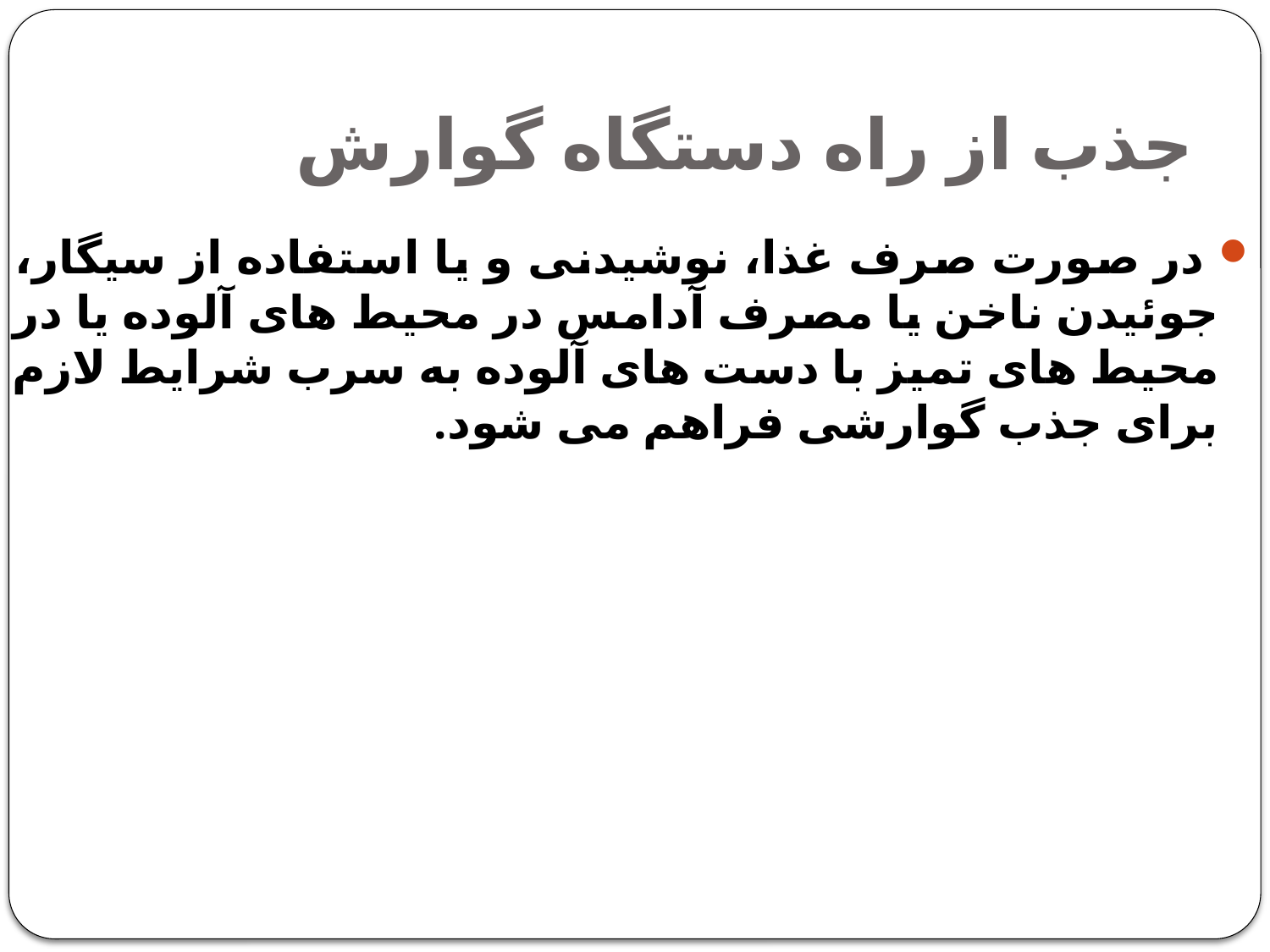

# جذب از راه دستگاه گوارش
 در صورت صرف غذا، نوشیدنی و یا استفاده از سیگار، جوئیدن ناخن یا مصرف آدامس در محیط های آلوده یا در محیط های تمیز با دست های آلوده به سرب شرایط لازم برای جذب گوارشی فراهم می شود.